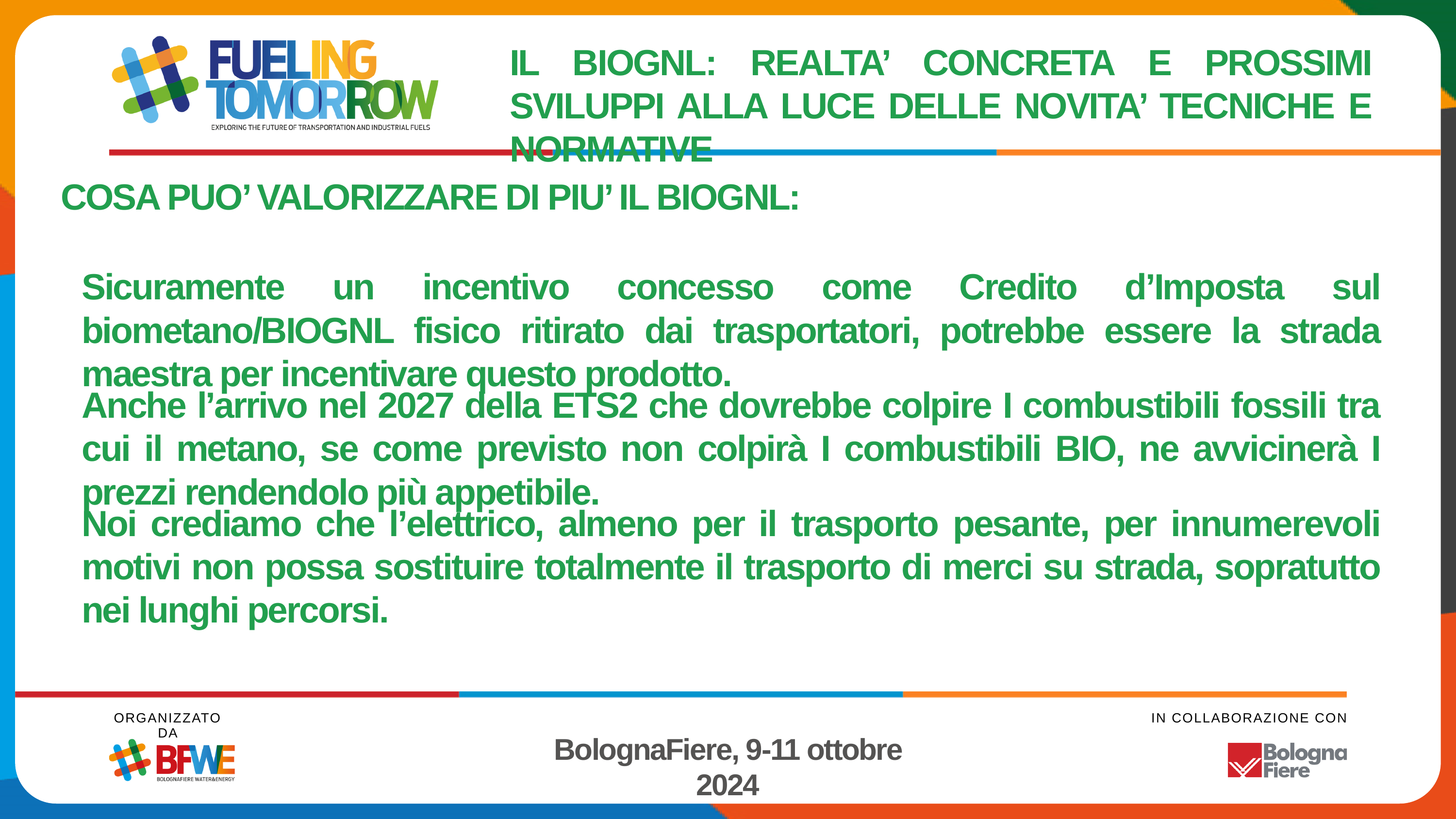

IL BIOGNL: REALTA’ CONCRETA E PROSSIMI SVILUPPI ALLA LUCE DELLE NOVITA’ TECNICHE E NORMATIVE
COSA PUO’ VALORIZZARE DI PIU’ IL BIOGNL:
Sicuramente un incentivo concesso come Credito d’Imposta sul biometano/BIOGNL fisico ritirato dai trasportatori, potrebbe essere la strada maestra per incentivare questo prodotto.
Anche l’arrivo nel 2027 della ETS2 che dovrebbe colpire I combustibili fossili tra cui il metano, se come previsto non colpirà I combustibili BIO, ne avvicinerà I prezzi rendendolo più appetibile.
Noi crediamo che l’elettrico, almeno per il trasporto pesante, per innumerevoli motivi non possa sostituire totalmente il trasporto di merci su strada, sopratutto nei lunghi percorsi.